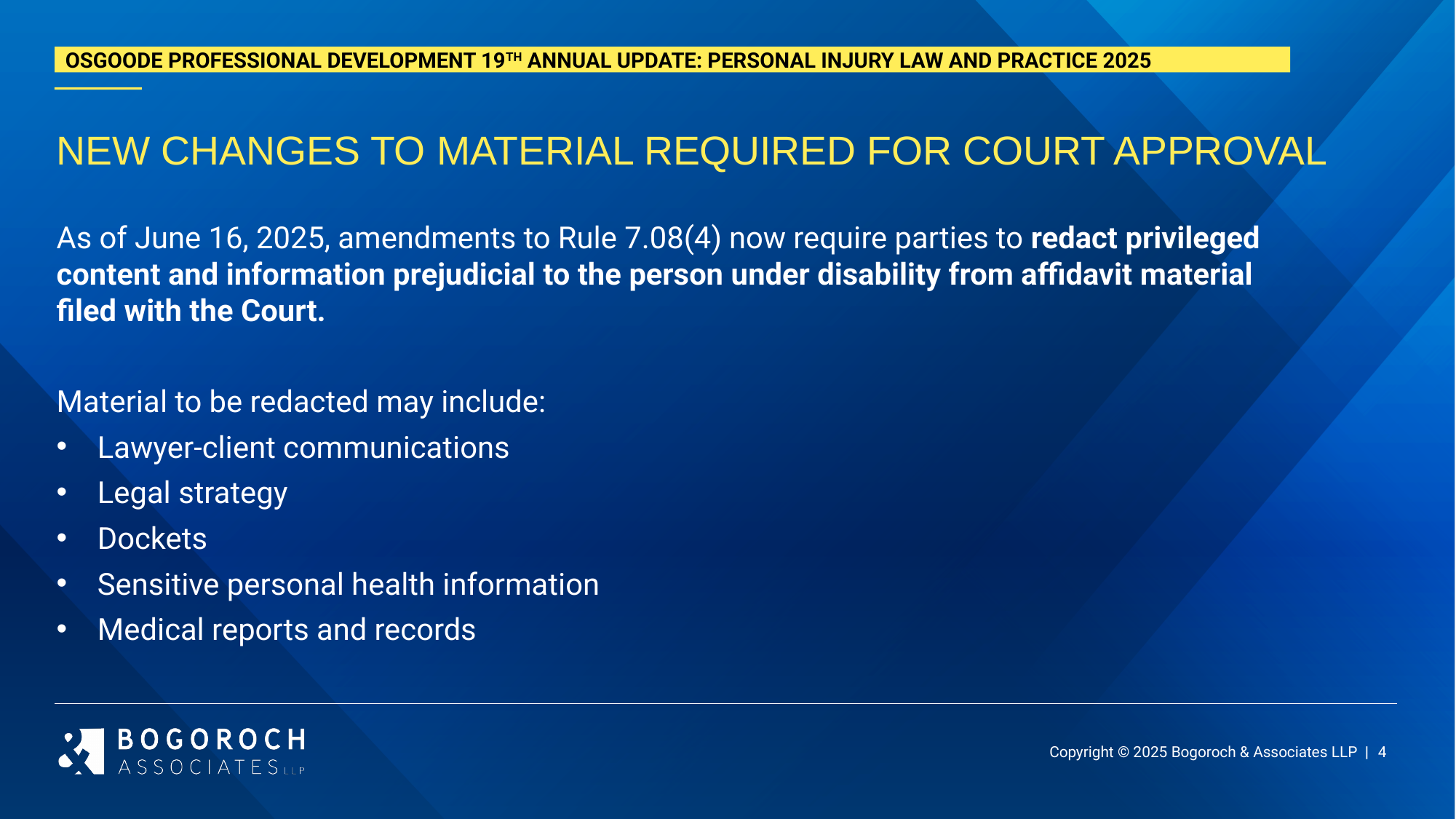

# NEW CHANGES TO MATERIAL REQUIRED FOR COURT APPROVAL
As of June 16, 2025, amendments to Rule 7.08(4) now require parties to redact privileged content and information prejudicial to the person under disability from affidavit material filed with the Court.

Material to be redacted may include:
Lawyer-client communications
Legal strategy
Dockets
Sensitive personal health information
Medical reports and records